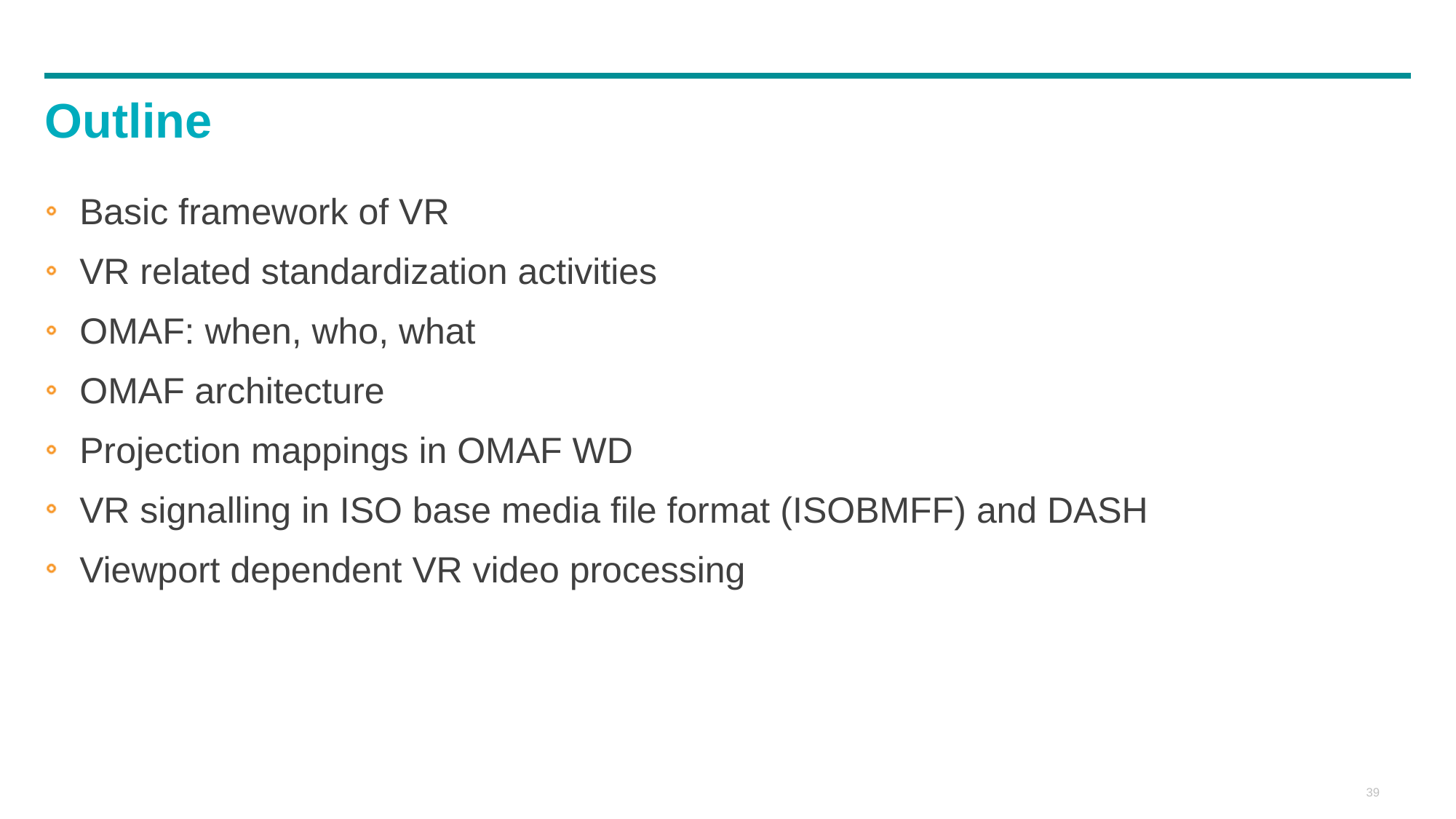

Outline
Basic framework of VR
VR related standardization activities
OMAF: when, who, what
OMAF architecture
Projection mappings in OMAF WD
VR signalling in ISO base media file format (ISOBMFF) and DASH
Viewport dependent VR video processing